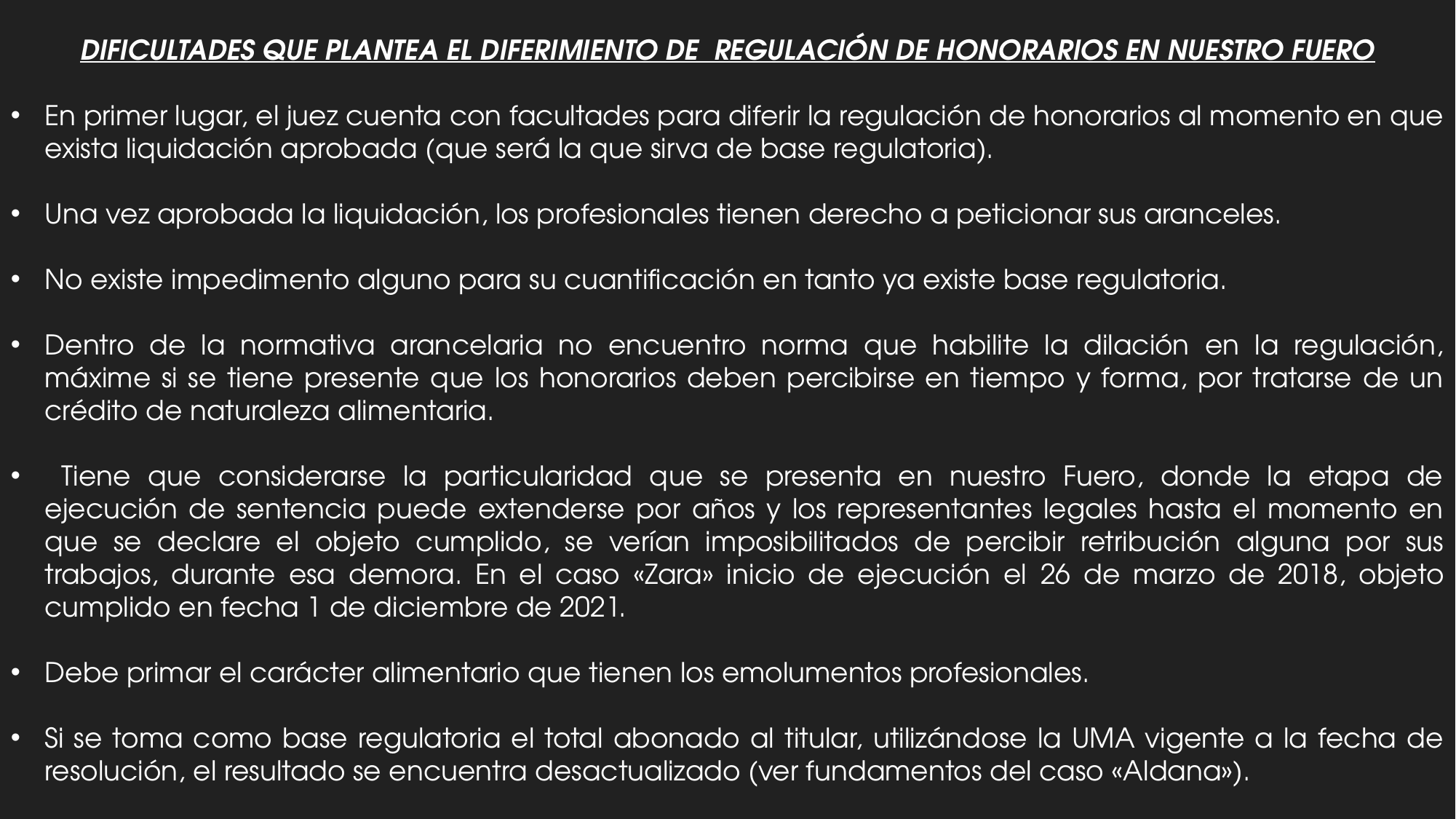

DIFICULTADES QUE PLANTEA EL DIFERIMIENTO DE  REGULACIÓN DE HONORARIOS EN NUESTRO FUERO

En primer lugar, el juez cuenta con facultades para diferir la regulación de honorarios al momento en que exista liquidación aprobada (que será la que sirva de base regulatoria).

Una vez aprobada la liquidación, los profesionales tienen derecho a peticionar sus aranceles.

No existe impedimento alguno para su cuantificación en tanto ya existe base regulatoria.

Dentro de la normativa arancelaria no encuentro norma que habilite la dilación en la regulación, máxime si se tiene presente que los honorarios deben percibirse en tiempo y forma, por tratarse de un crédito de naturaleza alimentaria.

 Tiene que considerarse la particularidad que se presenta en nuestro Fuero, donde la etapa de ejecución de sentencia puede extenderse por años y los representantes legales hasta el momento en que se declare el objeto cumplido, se verían imposibilitados de percibir retribución alguna por sus trabajos, durante esa demora. En el caso «Zara» inicio de ejecución el 26 de marzo de 2018, objeto cumplido en fecha 1 de diciembre de 2021.

Debe primar el carácter alimentario que tienen los emolumentos profesionales.

Si se toma como base regulatoria el total abonado al titular, utilizándose la UMA vigente a la fecha de resolución, el resultado se encuentra desactualizado (ver fundamentos del caso «Aldana»).